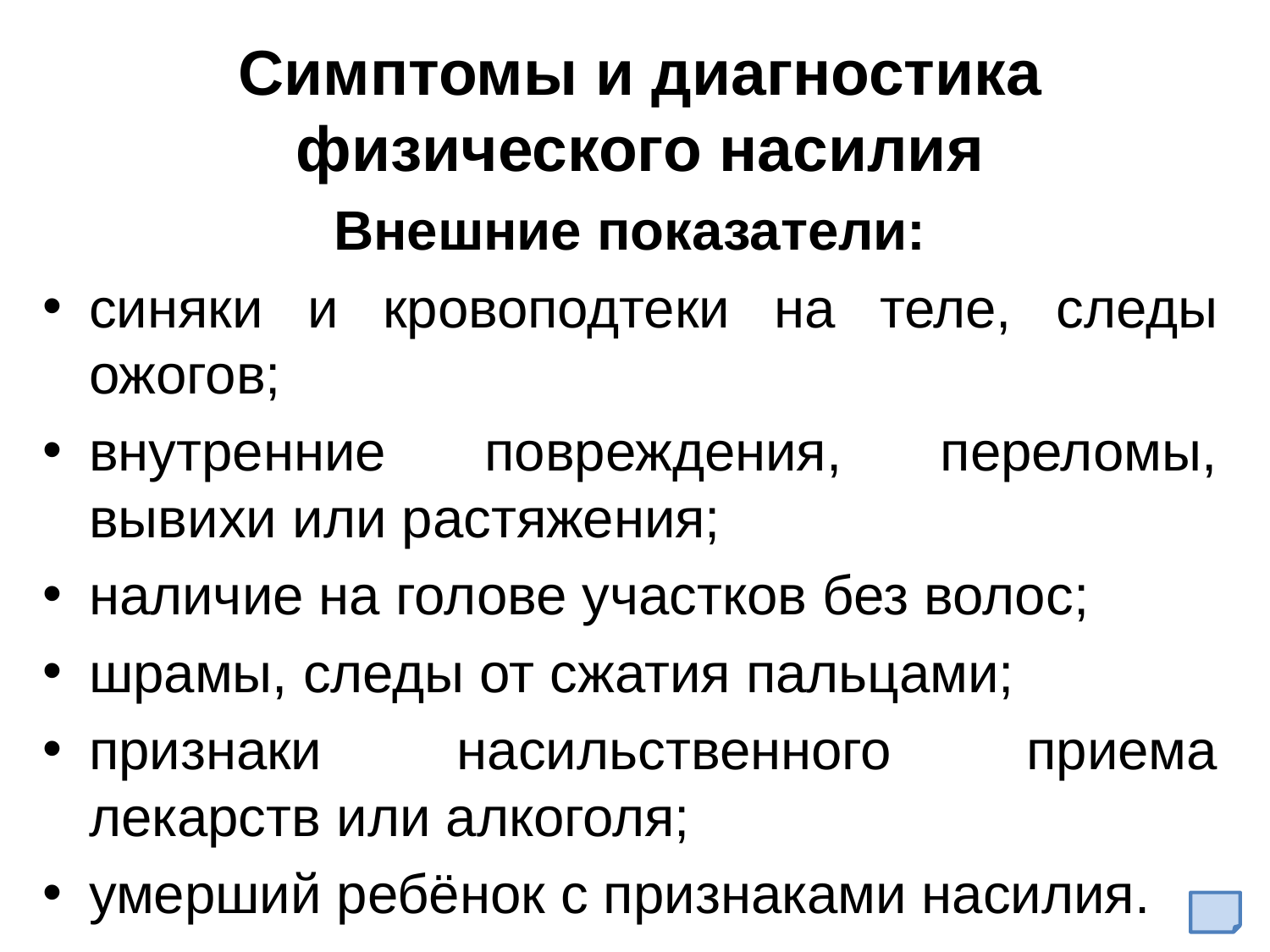

# Симптомы и диагностика физического насилия
Внешние показатели:
синяки и кровоподтеки на теле, следы ожогов;
внутренние повреждения, переломы, вывихи или растяжения;
наличие на голове участков без волос;
шрамы, следы от сжатия пальцами;
признаки насильственного приема лекарств или алкоголя;
умерший ребёнок с признаками насилия.